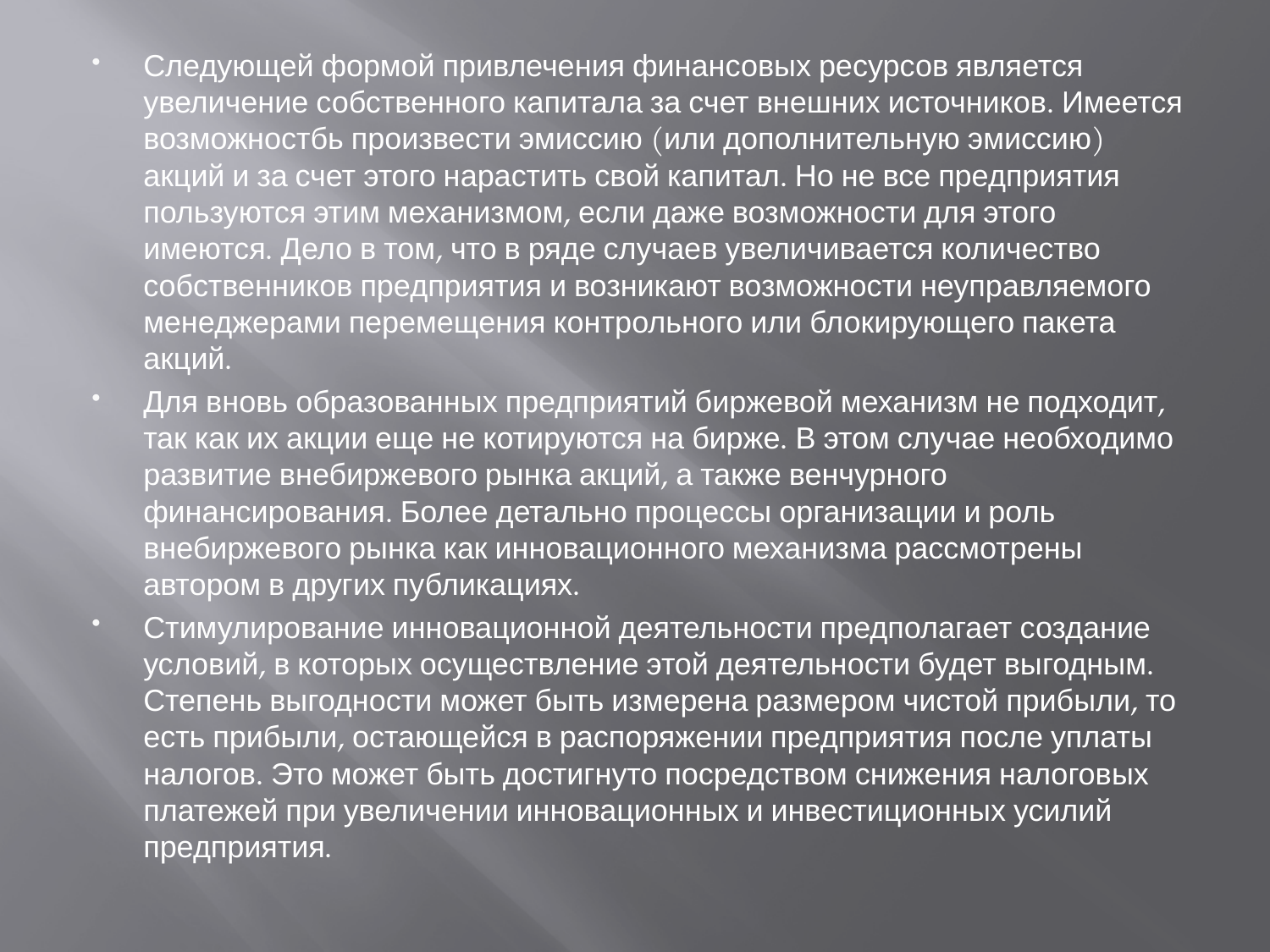

#
Следующей формой привлечения финансовых ресурсов является увеличение собственного капитала за счет внешних источников. Имеется возможностбь произвести эмиссию (или дополнительную эмиссию) акций и за счет этого нарастить свой капитал. Но не все предприятия пользуются этим механизмом, если даже возможности для этого имеются. Дело в том, что в ряде случаев увеличивается количество собственников предприятия и возникают возможности неуправляемого менеджерами перемещения контрольного или блокирующего пакета акций.
Для вновь образованных предприятий биржевой механизм не подходит, так как их акции еще не котируются на бирже. В этом случае необходимо развитие внебиржевого рынка акций, а также венчурного финансирования. Более детально процессы организации и роль внебиржевого рынка как инновационного механизма рассмотрены автором в других публикациях.
Стимулирование инновационной деятельности предполагает создание условий, в которых осуществление этой деятельности будет выгодным. Степень выгодности может быть измерена размером чистой прибыли, то есть прибыли, остающейся в распоряжении предприятия после уплаты налогов. Это может быть достигнуто посредством снижения налоговых платежей при увеличении инновационных и инвестиционных усилий предприятия.